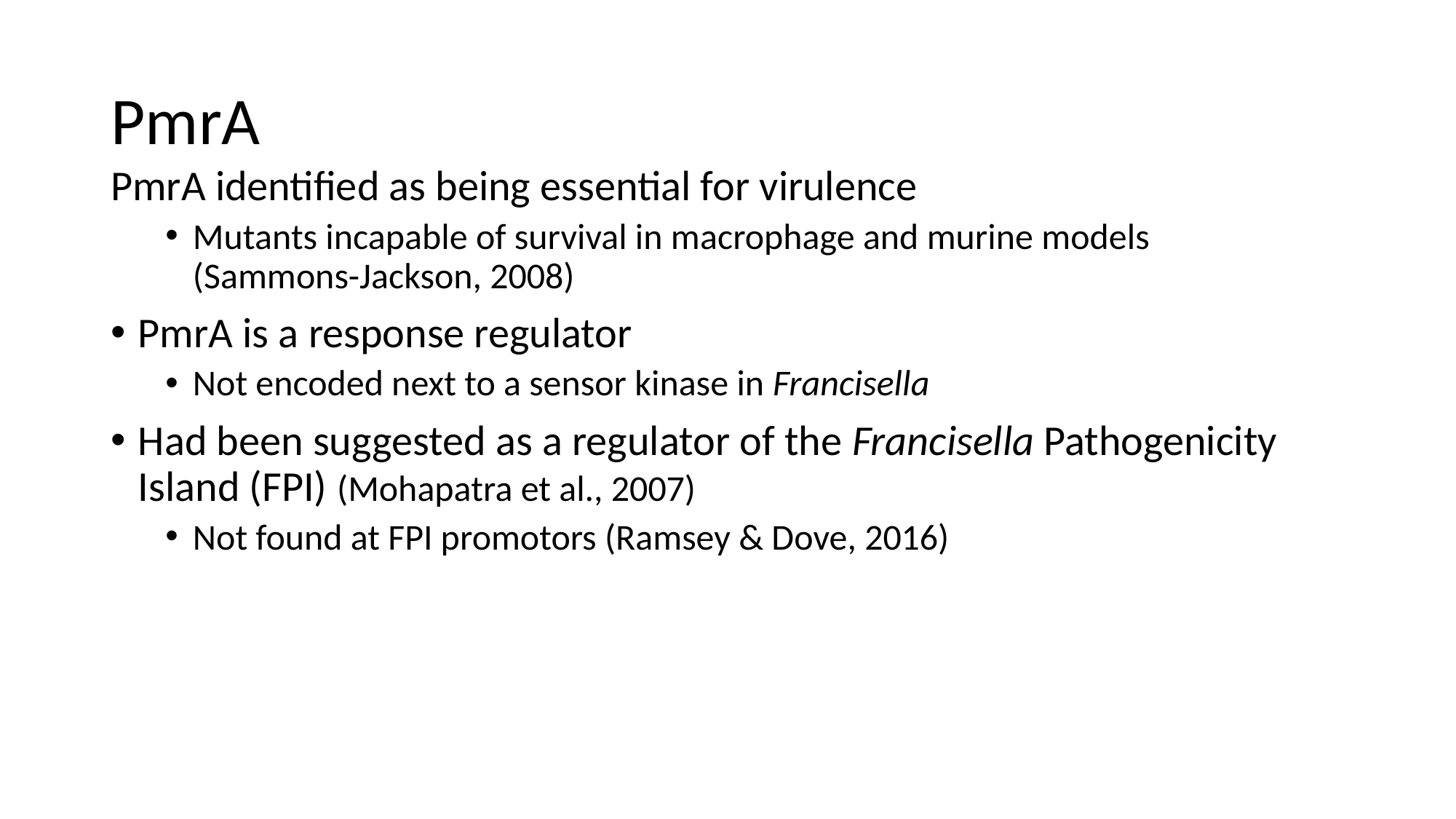

# PmrA
PmrA identified as being essential for virulence
Mutants incapable of survival in macrophage and murine models (Sammons-Jackson, 2008)
PmrA is a response regulator
Not encoded next to a sensor kinase in Francisella
Had been suggested as a regulator of the Francisella Pathogenicity Island (FPI) (Mohapatra et al., 2007)
Not found at FPI promotors (Ramsey & Dove, 2016)